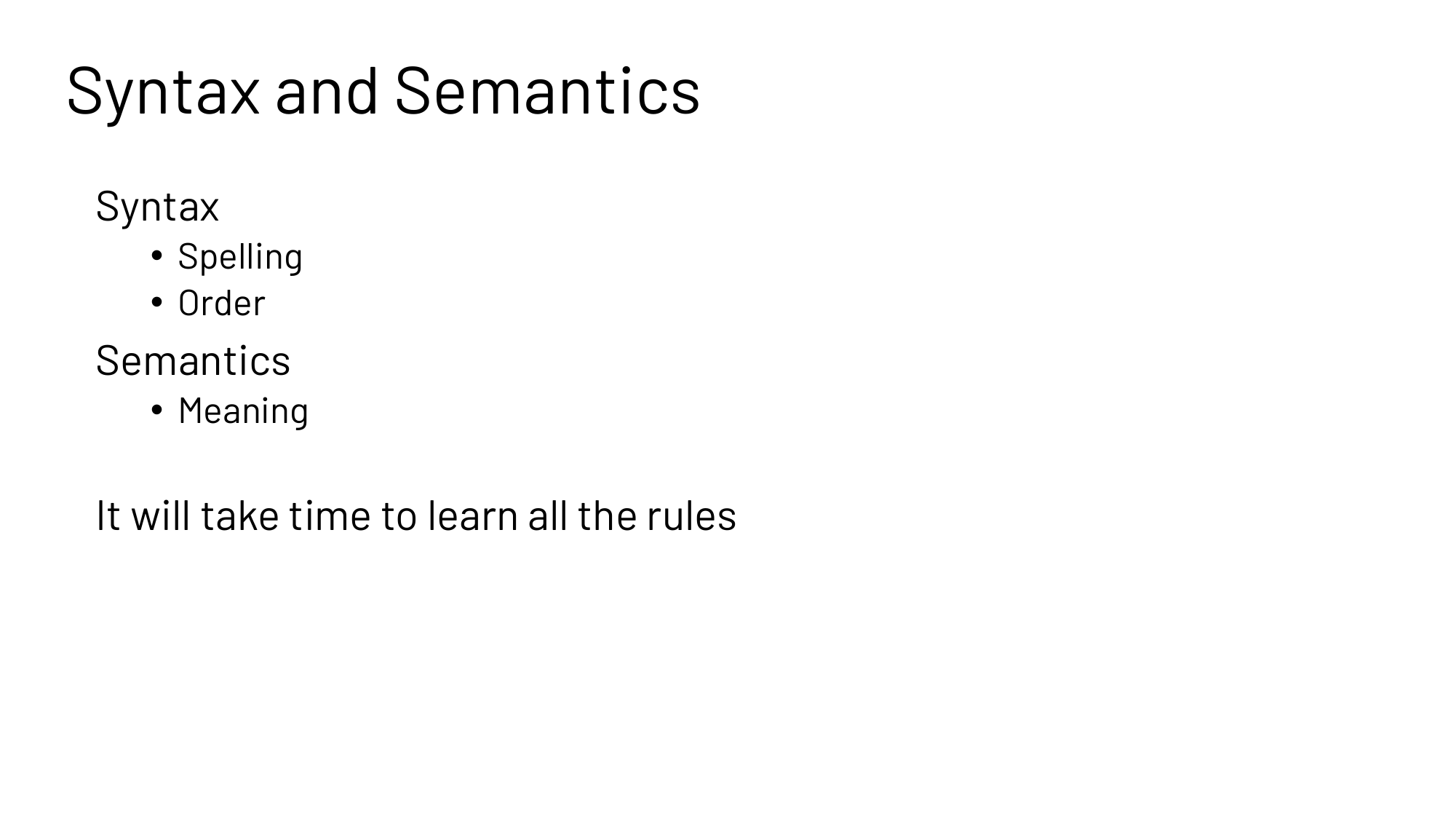

# Syntax and Semantics
Syntax
Spelling
Order
Semantics
Meaning

It will take time to learn all the rules